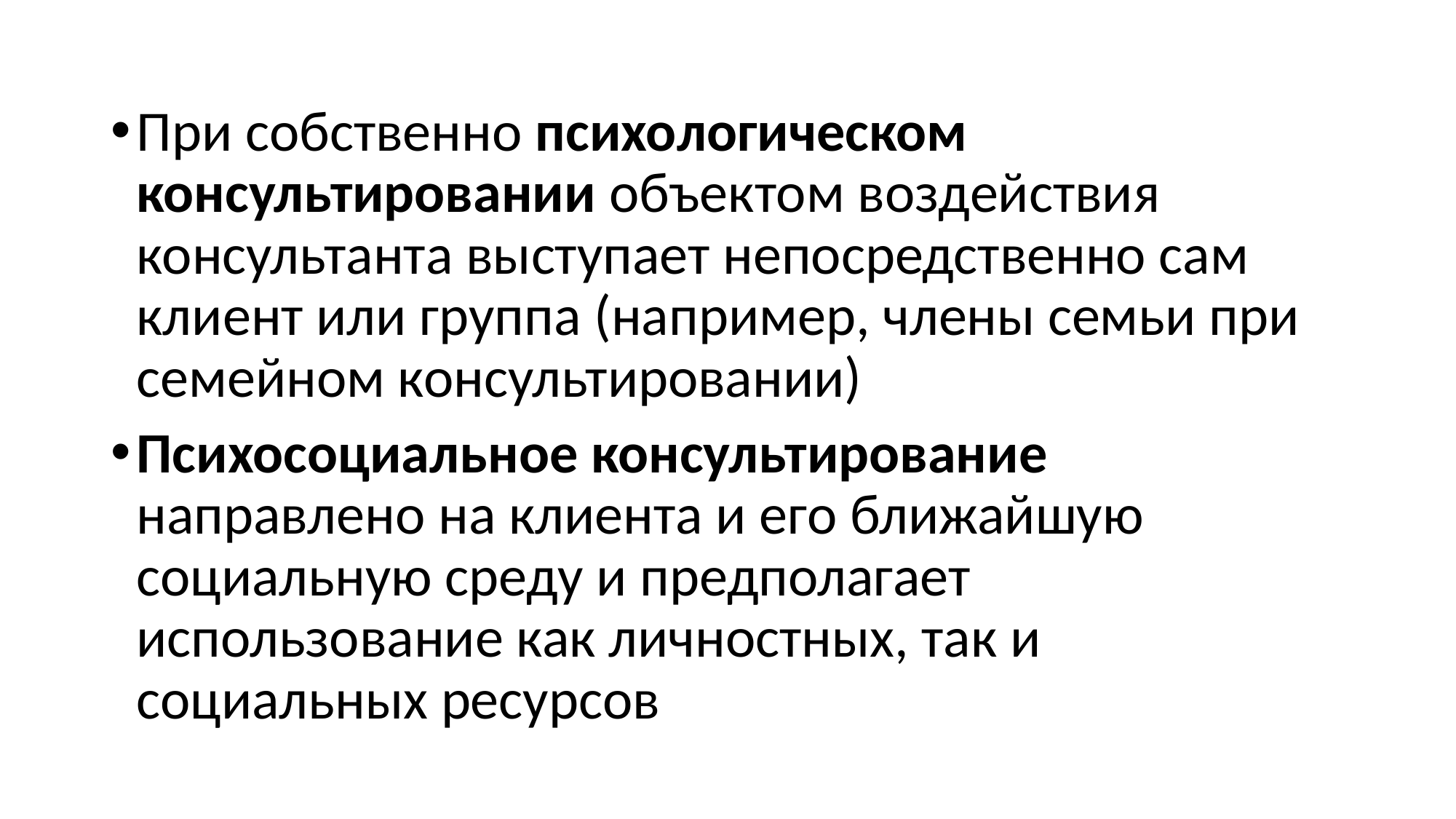

При собственно психологическом консультировании объектом воздействия консультанта выступает непосредственно сам клиент или группа (например, члены семьи при семейном консультировании)
Психосоциальное консультирование направлено на клиента и его ближайшую социальную среду и предполагает использование как личностных, так и социальных ресурсов